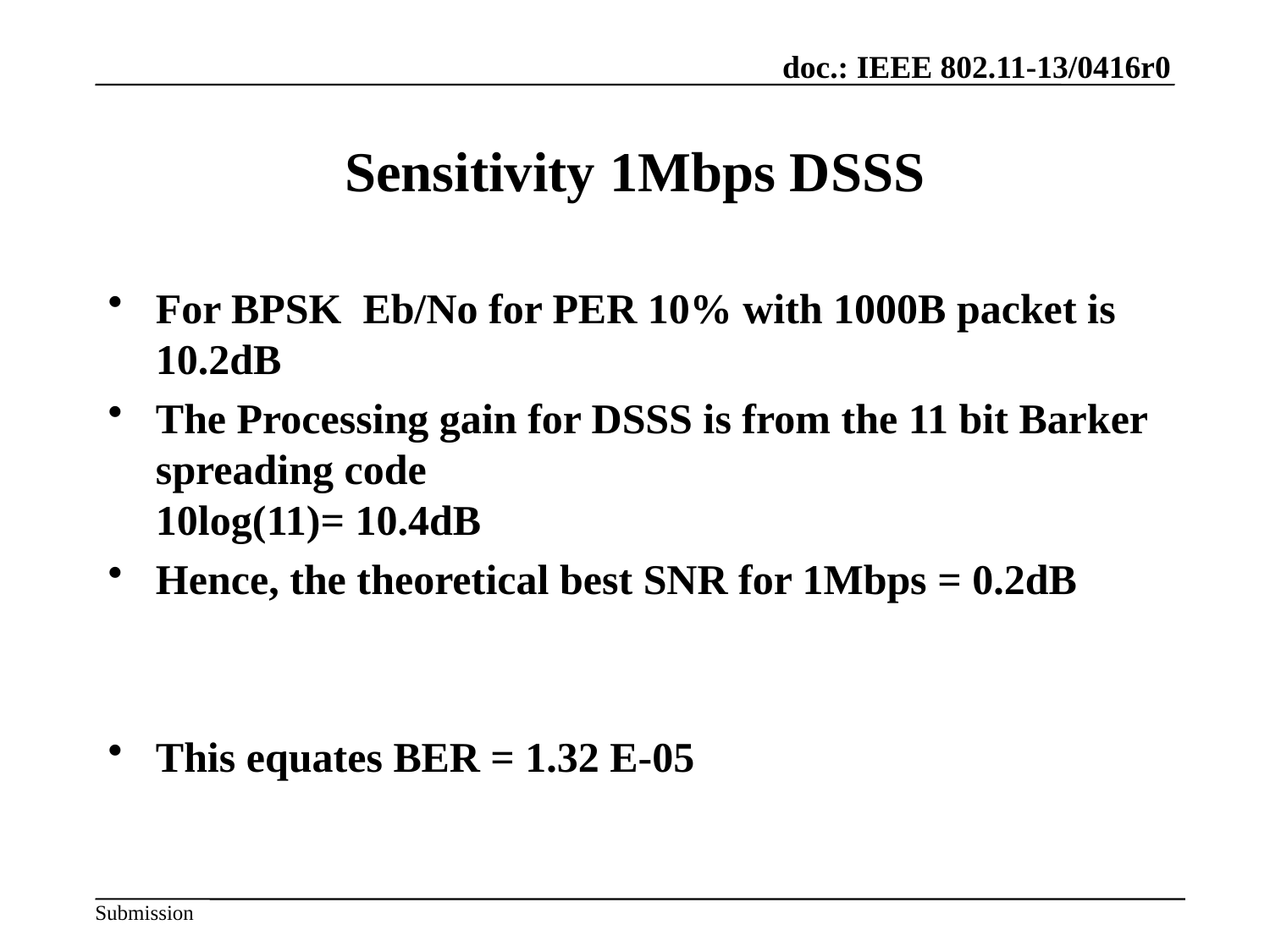

# Sensitivity 1Mbps DSSS
For BPSK  Eb/No for PER 10% with 1000B packet is 10.2dB
The Processing gain for DSSS is from the 11 bit Barker spreading code
10log(11)= 10.4dB
Hence, the theoretical best SNR for 1Mbps = 0.2dB

This equates BER = 1.32 E-05